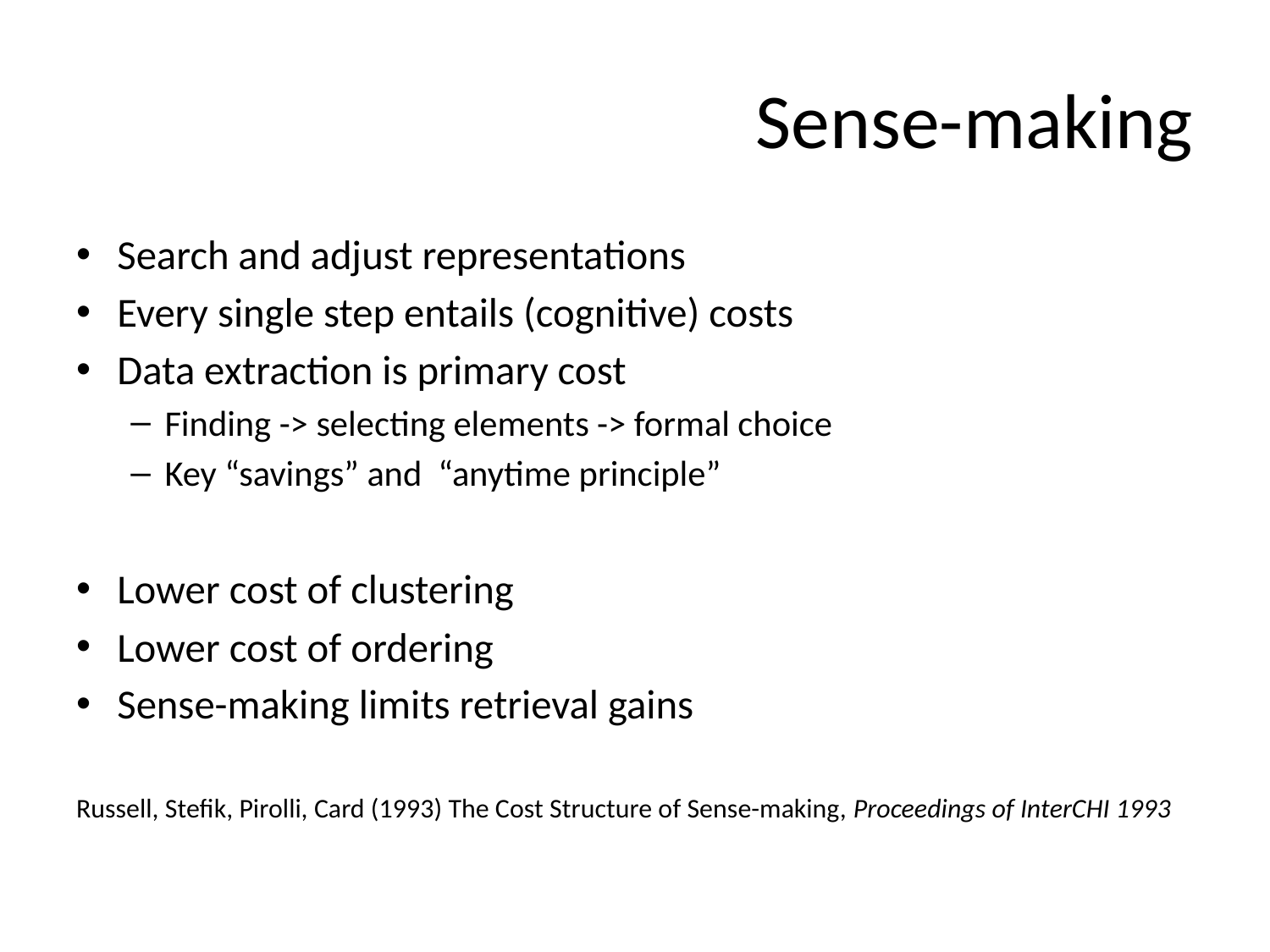

# Sense-making
Search and adjust representations
Every single step entails (cognitive) costs
Data extraction is primary cost
Finding -> selecting elements -> formal choice
Key “savings” and  “anytime principle”

Lower cost of clustering
Lower cost of ordering
Sense-making limits retrieval gains

Russell, Stefik, Pirolli, Card (1993) The Cost Structure of Sense-making, Proceedings of InterCHI 1993